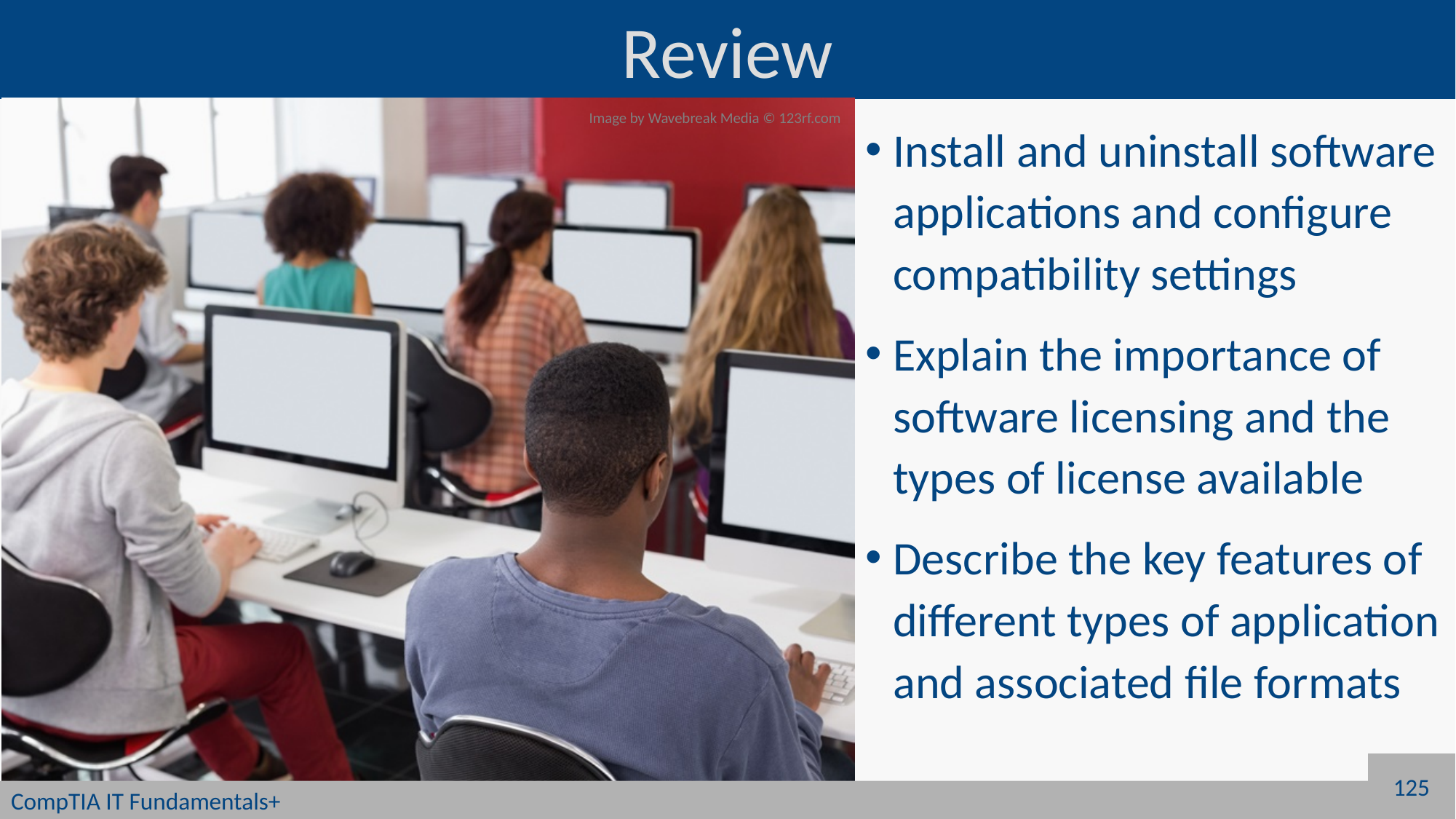

Install and uninstall software applications and configure compatibility settings
Explain the importance of software licensing and the types of license available
Describe the key features of different types of application and associated file formats
125
CompTIA IT Fundamentals+